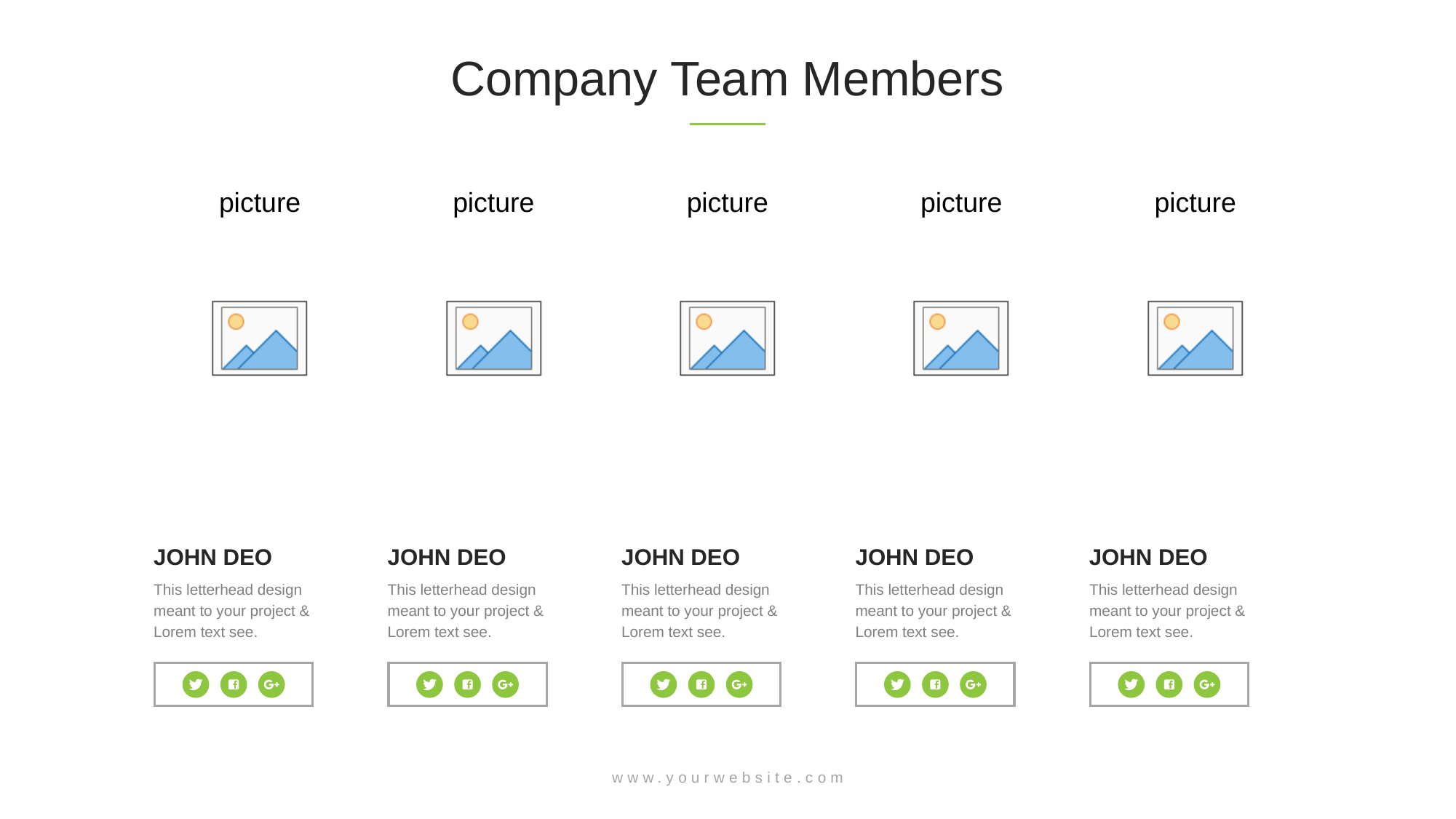

# Company Team Members
4

JOHN DEO
This letterhead design meant to your project &
Lorem text see.

JOHN DEO
This letterhead design meant to your project &
Lorem text see.

JOHN DEO
This letterhead design meant to your project &
Lorem text see.

JOHN DEO
This letterhead design meant to your project &
Lorem text see.

JOHN DEO
This letterhead design meant to your project &
Lorem text see.

www.yourwebsite.com